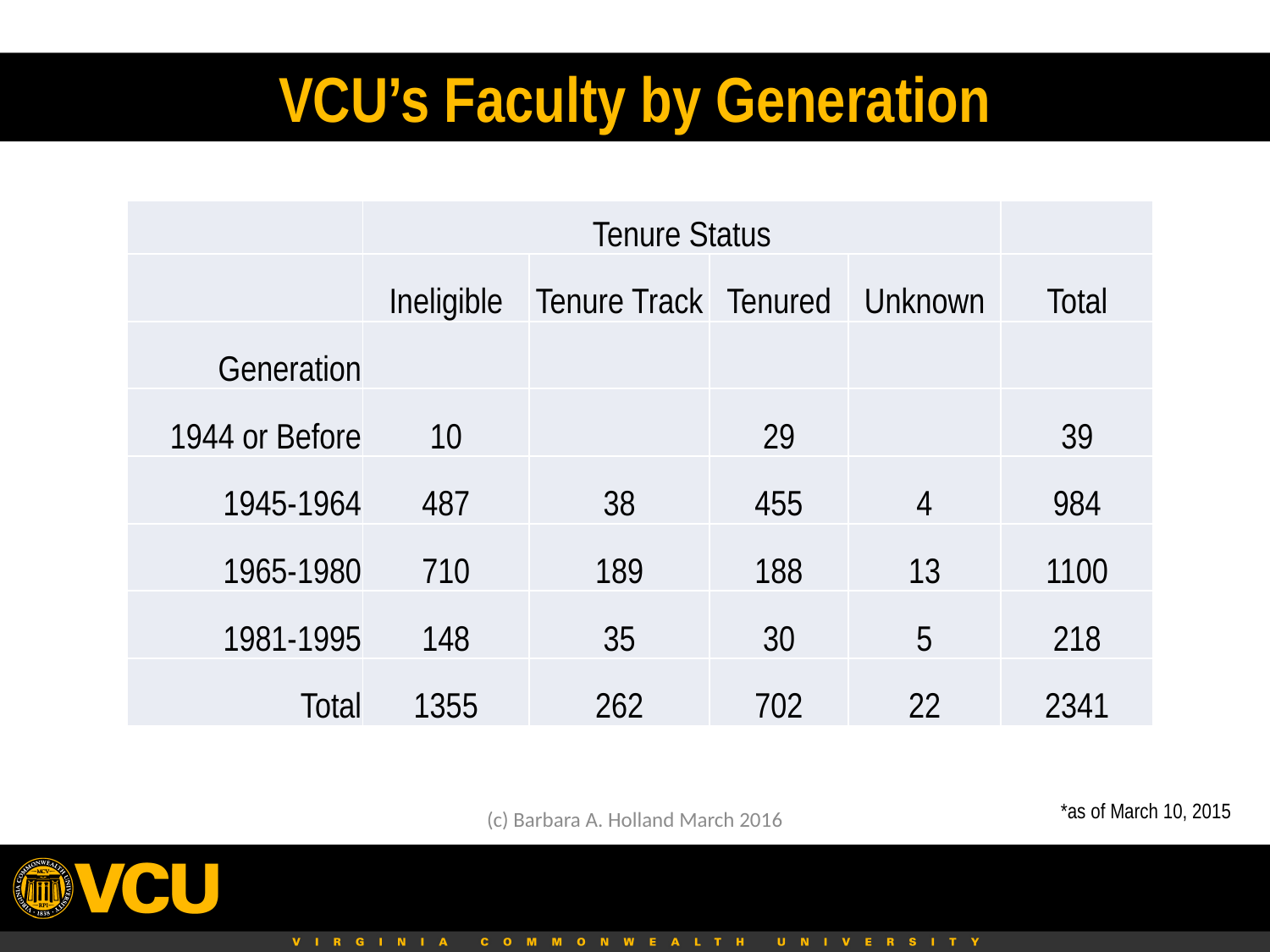

VCU’s Faculty by Generation
|  | Tenure Status |  |  |  |  |
| --- | --- | --- | --- | --- | --- |
|  | Ineligible | Tenure Track | Tenured | Unknown | Total |
| Generation |  |  |  |  |  |
| 1944 or Before | 10 |  | 29 |  | 39 |
| 1945-1964 | 487 | 38 | 455 | 4 | 984 |
| 1965-1980 | 710 | 189 | 188 | 13 | 1100 |
| 1981-1995 | 148 | 35 | 30 | 5 | 218 |
| Total | 1355 | 262 | 702 | 22 | 2341 |
*as of March 10, 2015
(c) Barbara A. Holland March 2016